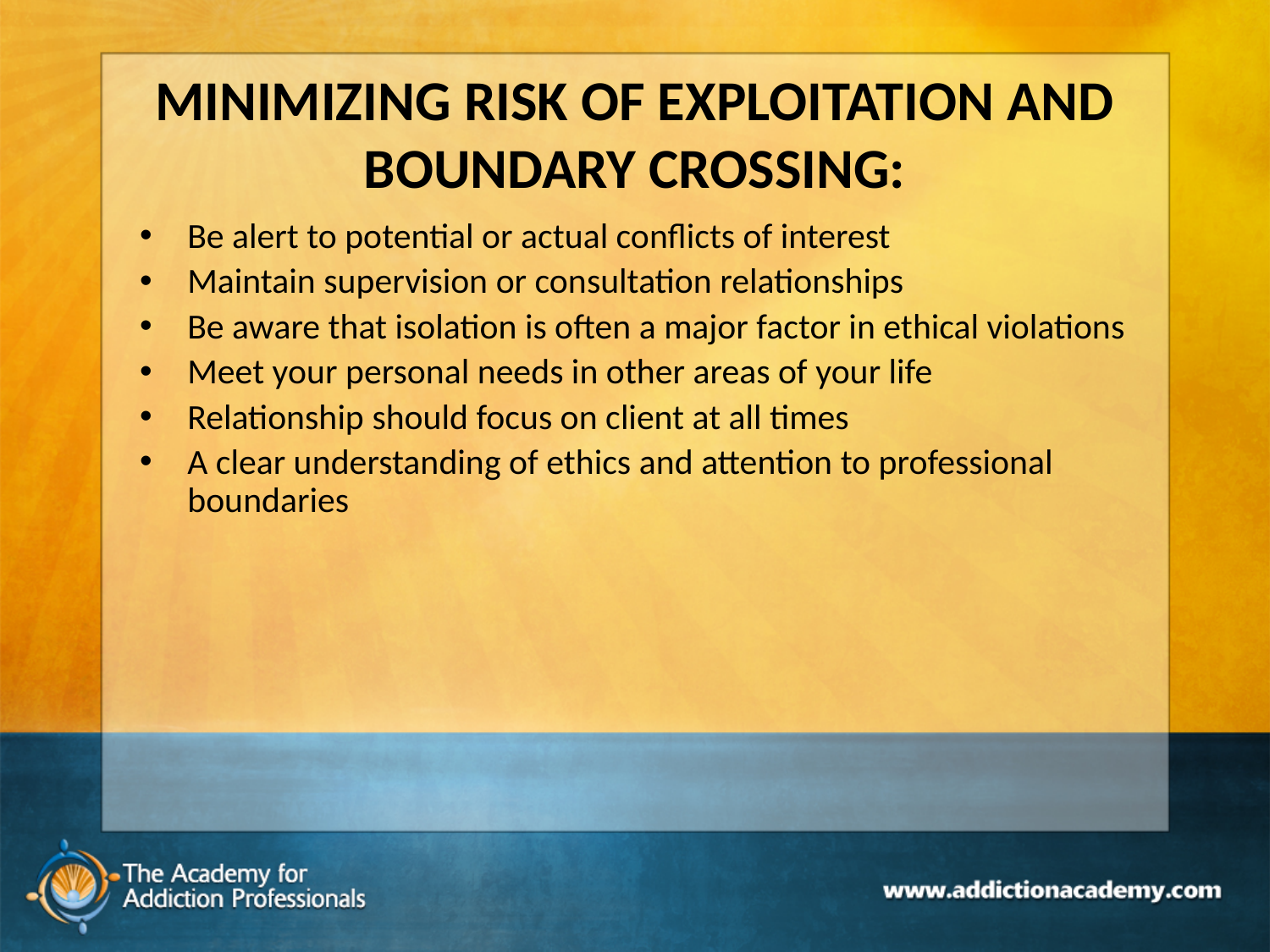

# MINIMIZING RISK OF EXPLOITATION AND BOUNDARY CROSSING:
Be alert to potential or actual conflicts of interest
Maintain supervision or consultation relationships
Be aware that isolation is often a major factor in ethical violations
Meet your personal needs in other areas of your life
Relationship should focus on client at all times
A clear understanding of ethics and attention to professional boundaries